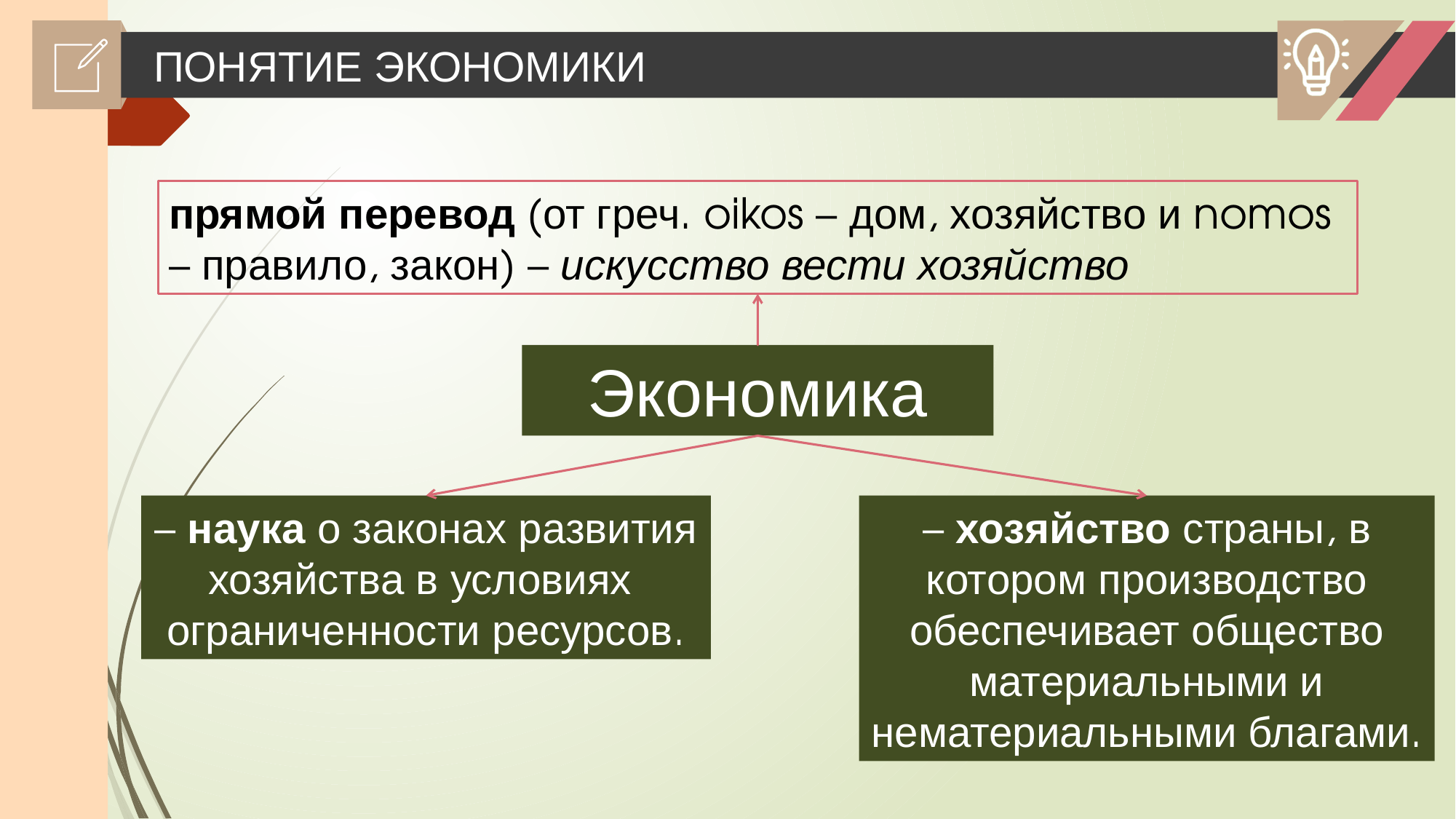

ПОНЯТИЕ ЭКОНОМИКИ

прямой перевод (от греч. oikos – дом, хозяйство и nomos – правило, закон) – искусство вести хозяйство
Экономика
– хозяйство страны, в котором производство обеспечивает общество материальными и нематериальными благами.
– наука о законах развития хозяйства в условиях  ограниченности ресурсов.